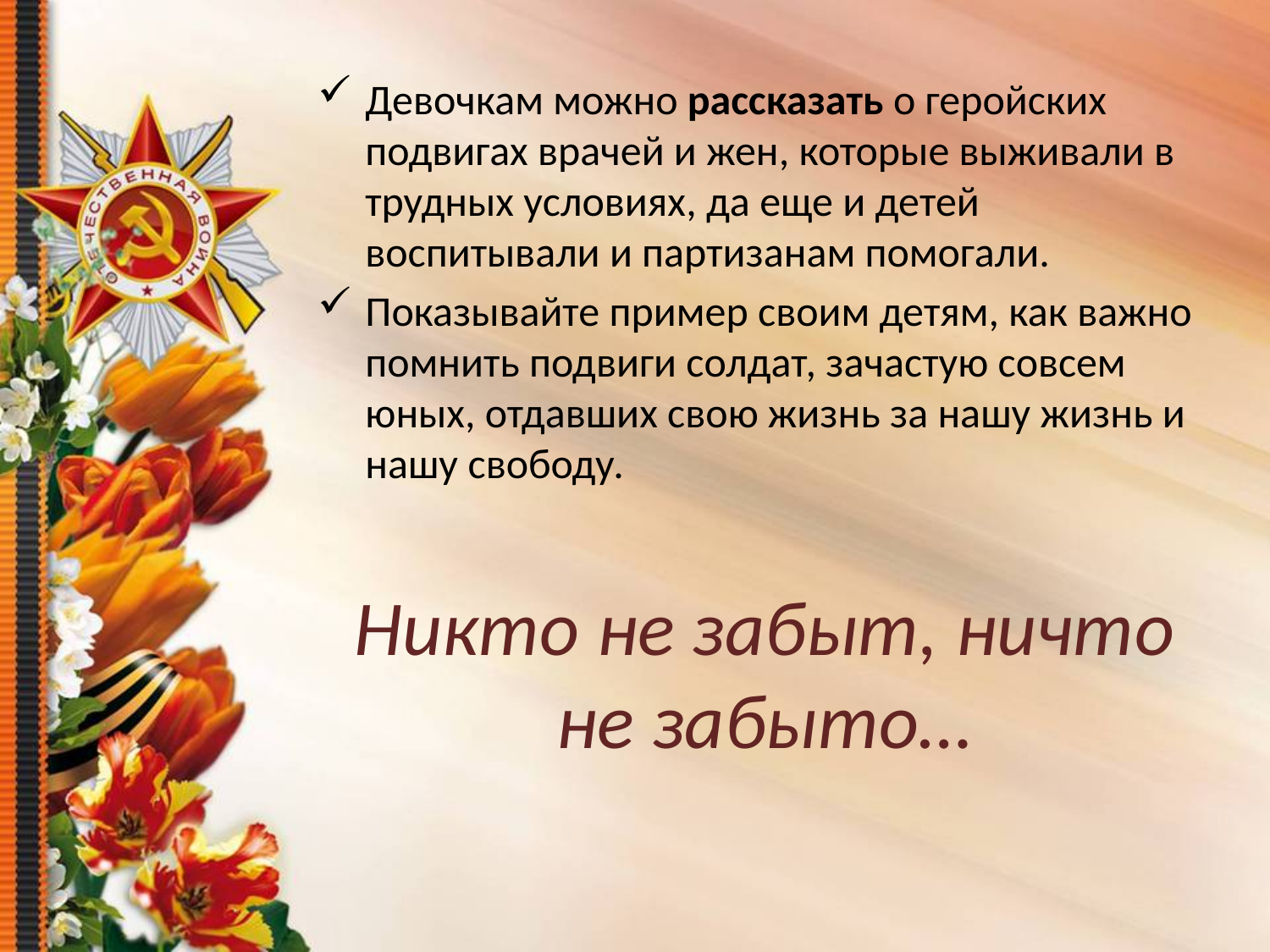

Девочкам можно рассказать о геройских подвигах врачей и жен, которые выживали в трудных условиях, да еще и детей воспитывали и партизанам помогали.
Показывайте пример своим детям, как важно помнить подвиги солдат, зачастую совсем юных, отдавших свою жизнь за нашу жизнь и нашу свободу.

# Никто не забыт, ничто не забыто…